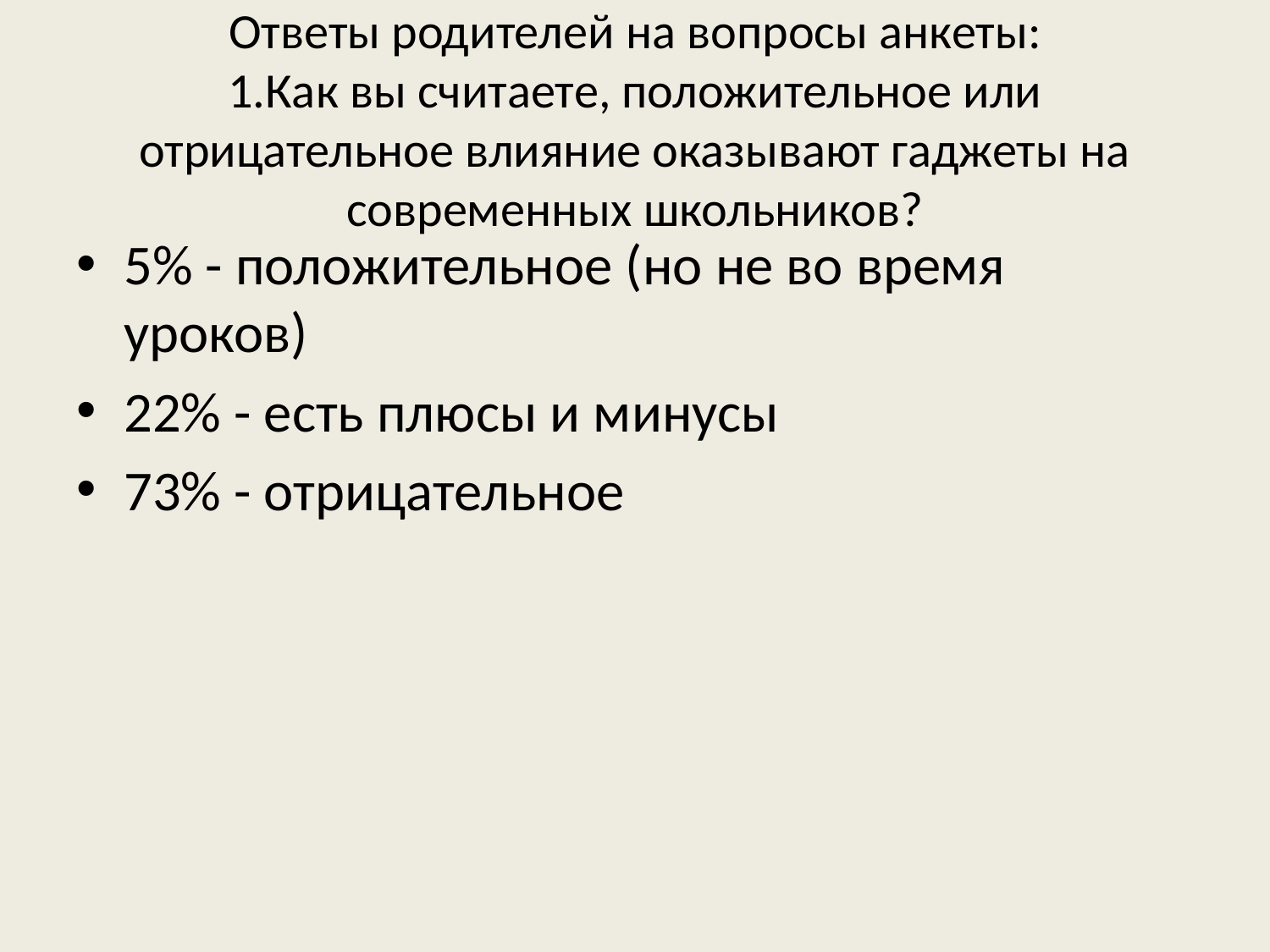

# Ответы родителей на вопросы анкеты: 1.Как вы считаете, положительное или отрицательное влияние оказывают гаджеты на современных школьников?
5% - положительное (но не во время уроков)
22% - есть плюсы и минусы
73% - отрицательное